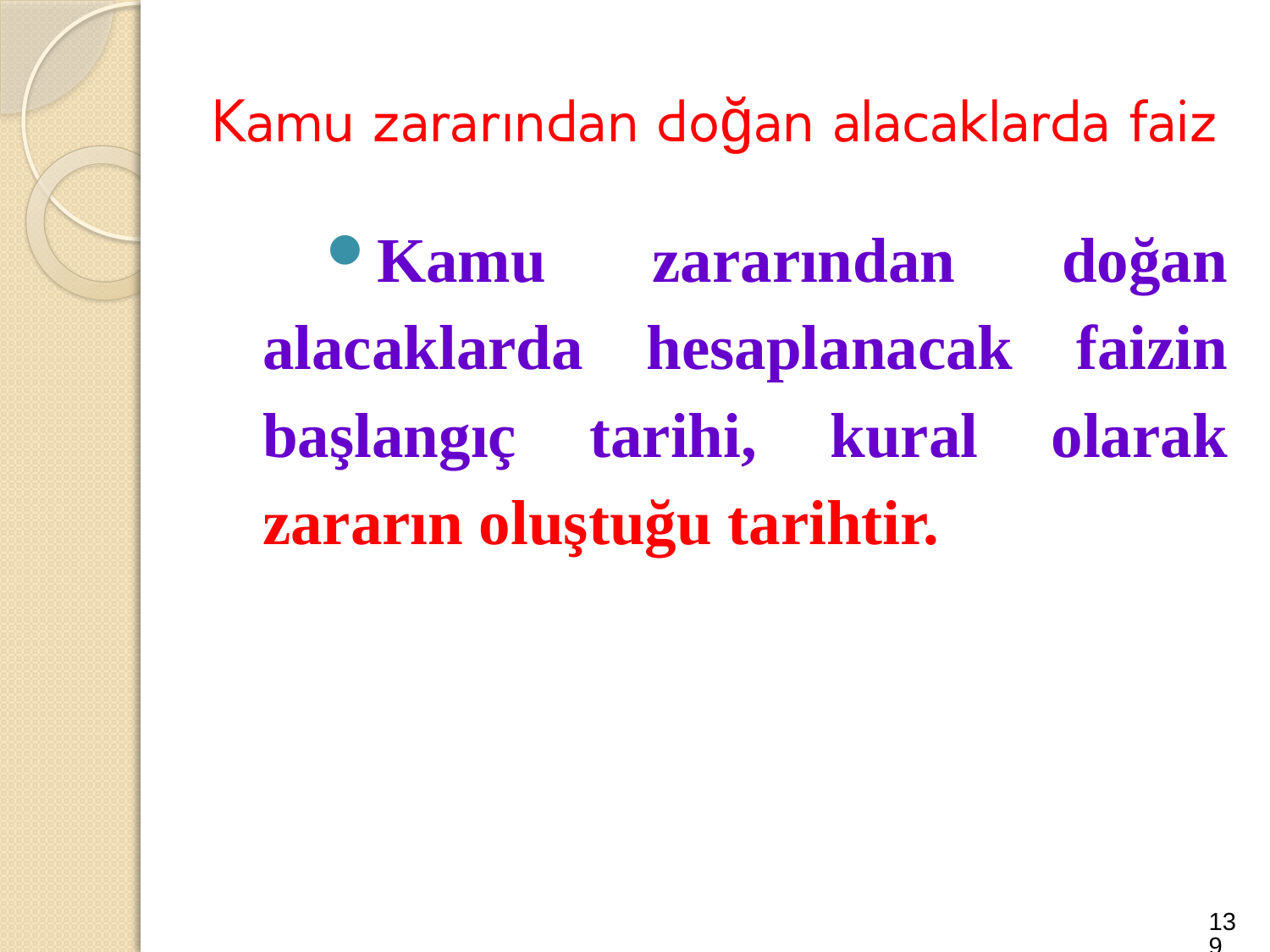

# Kamu zararından doğan alacaklarda faiz
Kamu zararından doğan alacaklarda hesaplanacak faizin başlangıç tarihi, kural olarak zararın oluştuğu tarihtir.

139